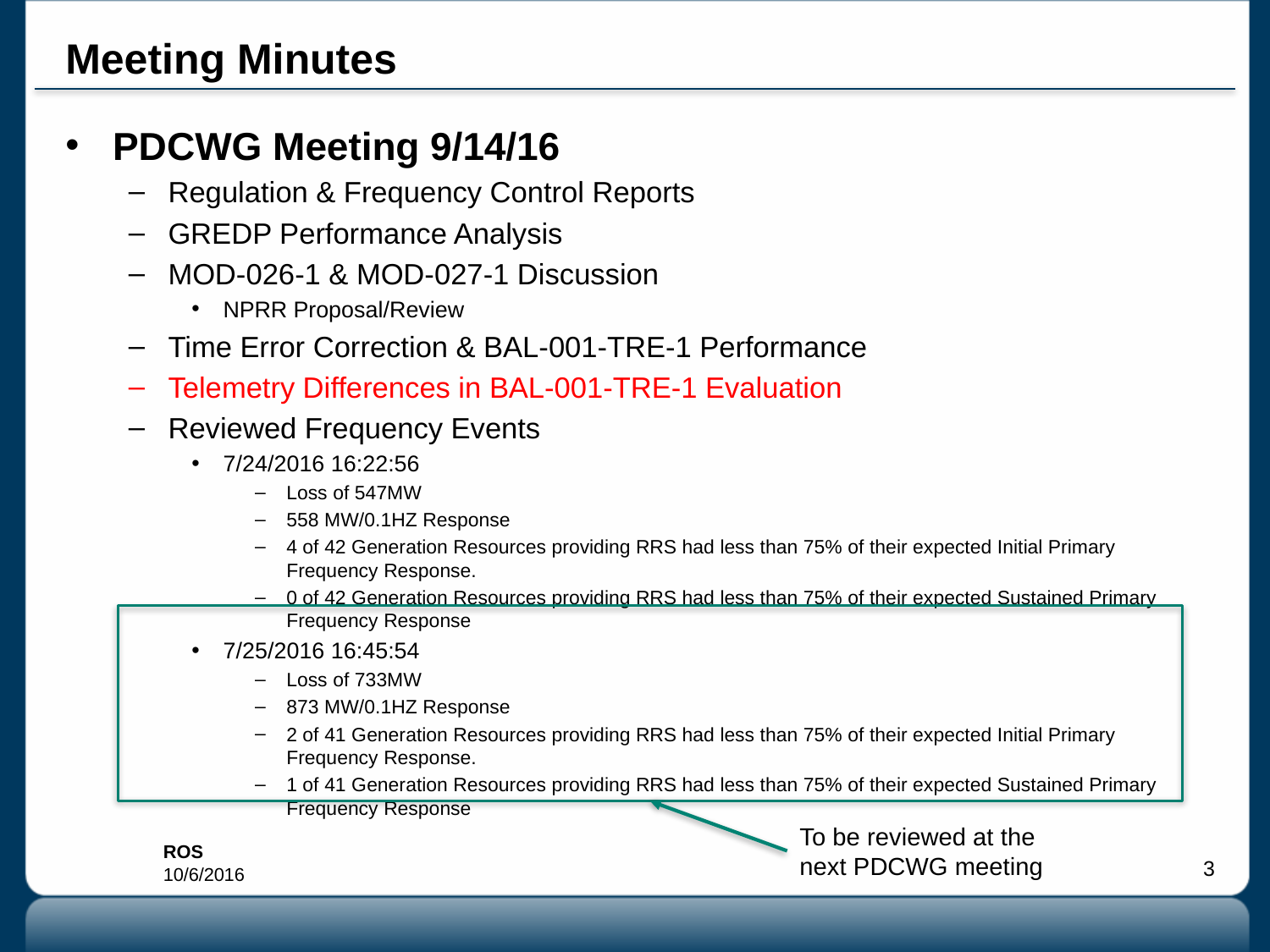

# Meeting Minutes
PDCWG Meeting 9/14/16
Regulation & Frequency Control Reports
GREDP Performance Analysis
MOD-026-1 & MOD-027-1 Discussion
NPRR Proposal/Review
Time Error Correction & BAL-001-TRE-1 Performance
Telemetry Differences in BAL-001-TRE-1 Evaluation
Reviewed Frequency Events
7/24/2016 16:22:56
Loss of 547MW
558 MW/0.1HZ Response
4 of 42 Generation Resources providing RRS had less than 75% of their expected Initial Primary Frequency Response.
0 of 42 Generation Resources providing RRS had less than 75% of their expected Sustained Primary Frequency Response
7/25/2016 16:45:54
Loss of 733MW
873 MW/0.1HZ Response
2 of 41 Generation Resources providing RRS had less than 75% of their expected Initial Primary Frequency Response.
1 of 41 Generation Resources providing RRS had less than 75% of their expected Sustained Primary Frequency Response

To be reviewed at the next PDCWG meeting